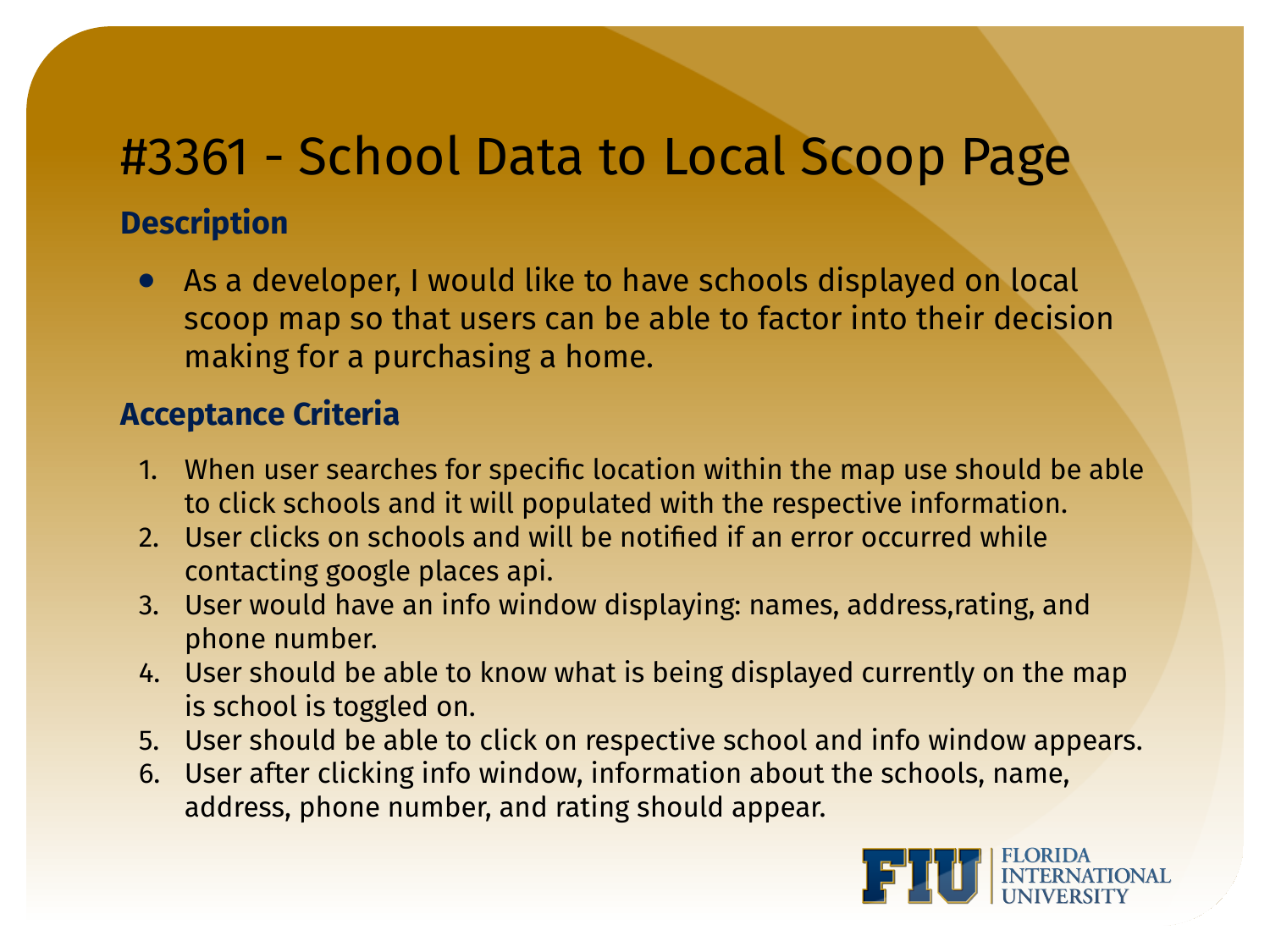

# #3361 - School Data to Local Scoop Page
Description
As a developer, I would like to have schools displayed on local scoop map so that users can be able to factor into their decision making for a purchasing a home.
Acceptance Criteria
When user searches for specific location within the map use should be able to click schools and it will populated with the respective information.
User clicks on schools and will be notified if an error occurred while contacting google places api.
User would have an info window displaying: names, address,rating, and phone number.
User should be able to know what is being displayed currently on the map is school is toggled on.
User should be able to click on respective school and info window appears.
User after clicking info window, information about the schools, name, address, phone number, and rating should appear.